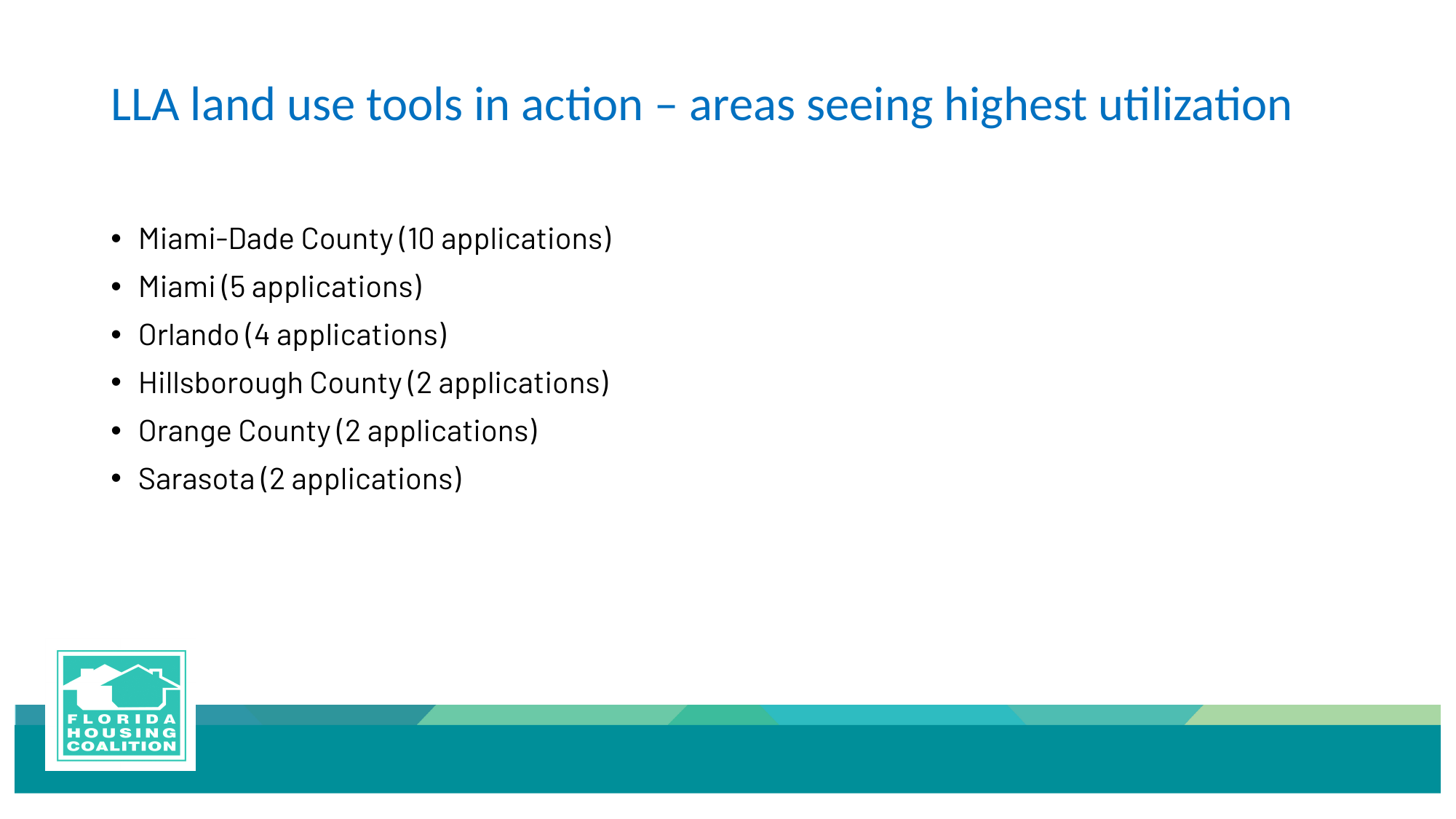

# LLA land use tools in action – areas seeing highest utilization

Miami-Dade County (10 applications)
Miami (5 applications)
Orlando (4 applications)
Hillsborough County (2 applications)
Orange County (2 applications)
Sarasota (2 applications)